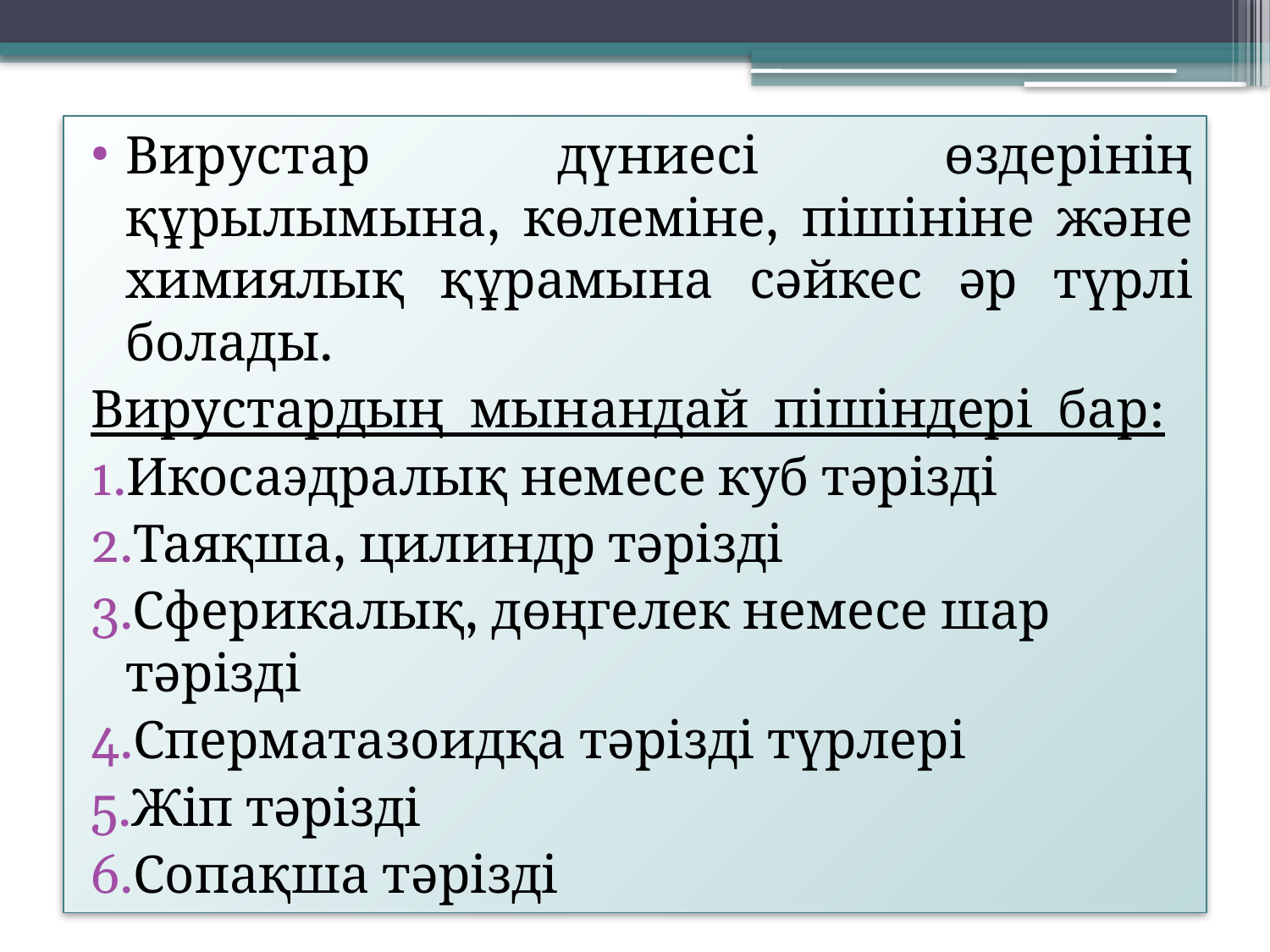

Вирустар дүниесі өздерінің құрылымына, көлеміне, пішініне және химиялық құрамына сәйкес әр түрлі болады.
Вирустардың  мынандай  пішіндері  бар:
Икосаэдралық немесе куб тәрізді
Таяқша, цилиндр тәрізді
Сферикалық, дөңгелек немесе шар тәрізді
Сперматазоидқа тәрізді түрлері
Жіп тәрізді
Сопақша тәрізді